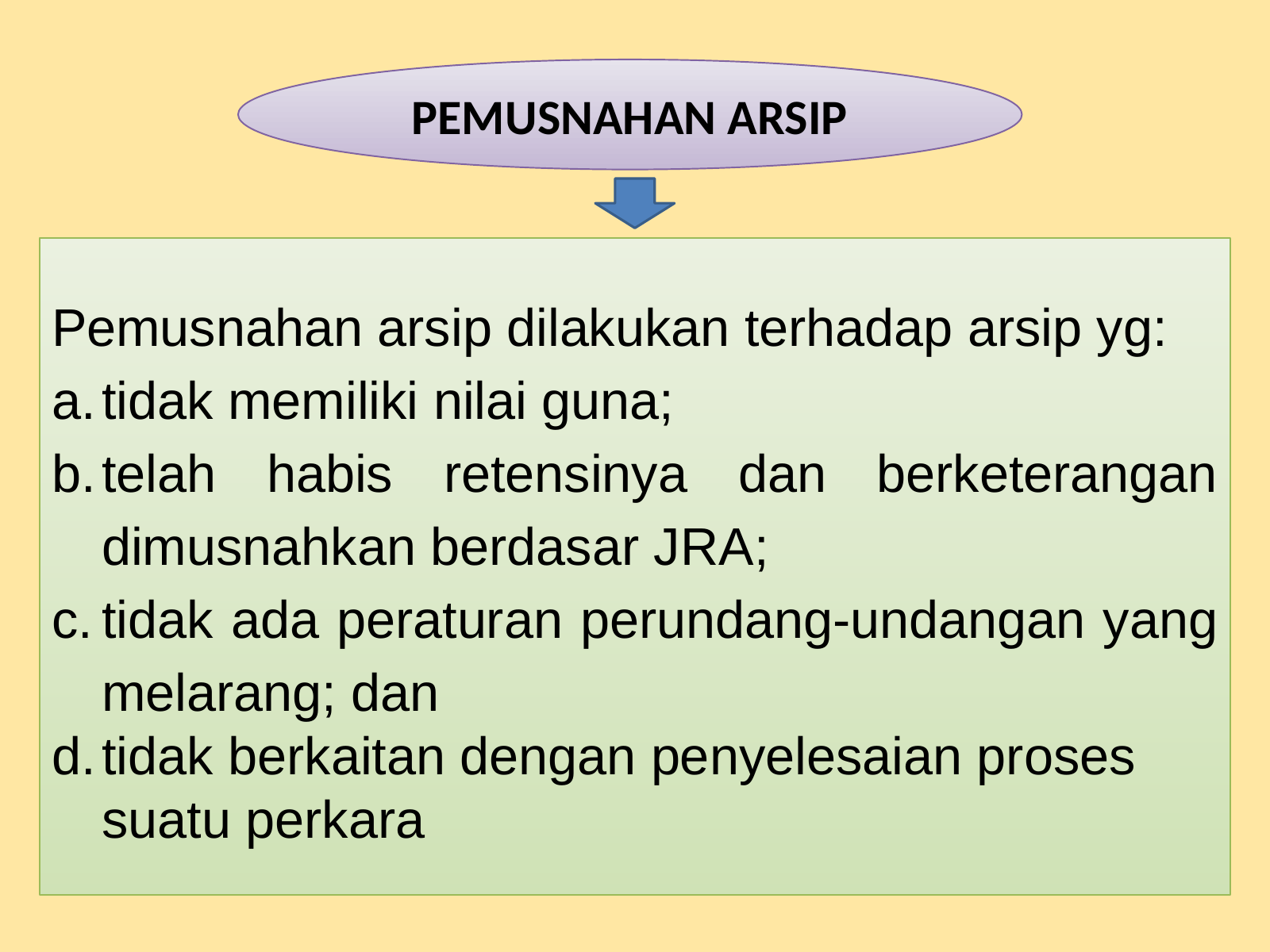

PEMUSNAHAN ARSIP

Pemusnahan arsip dilakukan terhadap arsip yg:
tidak memiliki nilai guna;
telah habis retensinya dan berketerangan dimusnahkan berdasar JRA;
tidak ada peraturan perundang-undangan yang melarang; dan
tidak berkaitan dengan penyelesaian proses suatu perkara